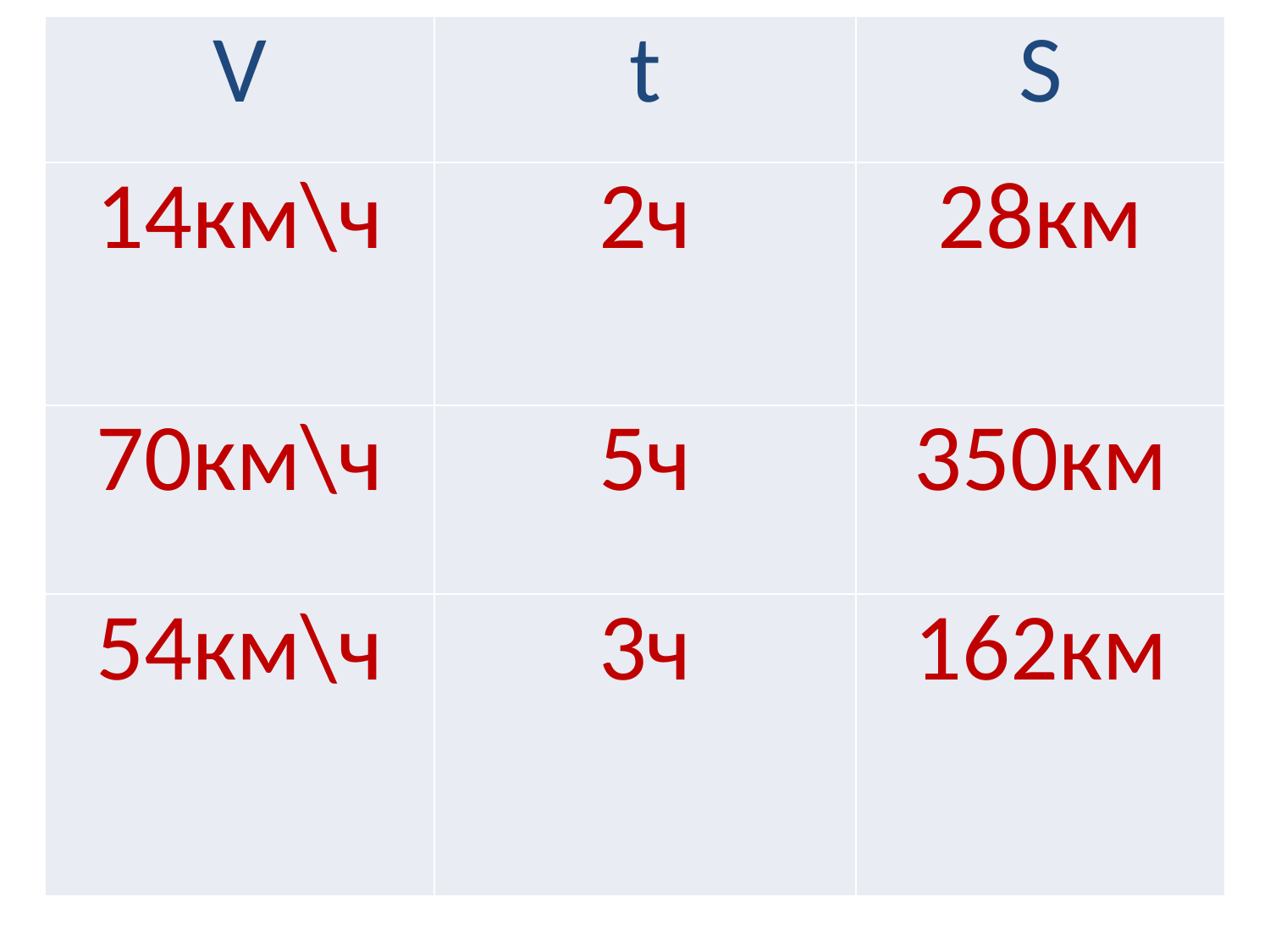

| V | t | S |
| --- | --- | --- |
| 14км\ч | 2ч | 28км |
| 70км\ч | 5ч | 350км |
| 54км\ч | 3ч | 162км |